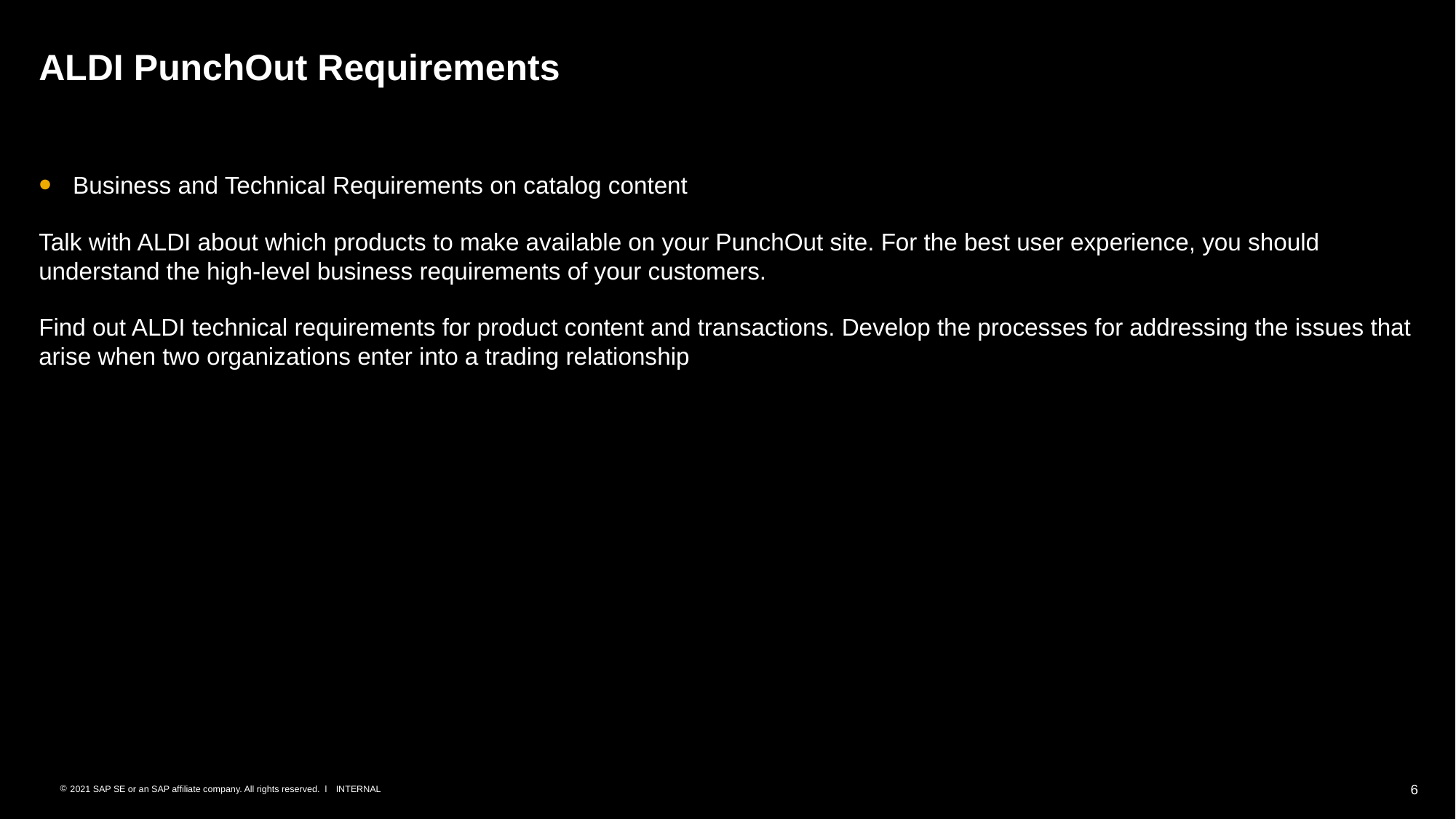

# ALDI PunchOut Requirements

Business and Technical Requirements on catalog content
Talk with ALDI about which products to make available on your PunchOut site. For the best user experience, you should understand the high-level business requirements of your customers.
Find out ALDI technical requirements for product content and transactions. Develop the processes for addressing the issues that arise when two organizations enter into a trading relationship